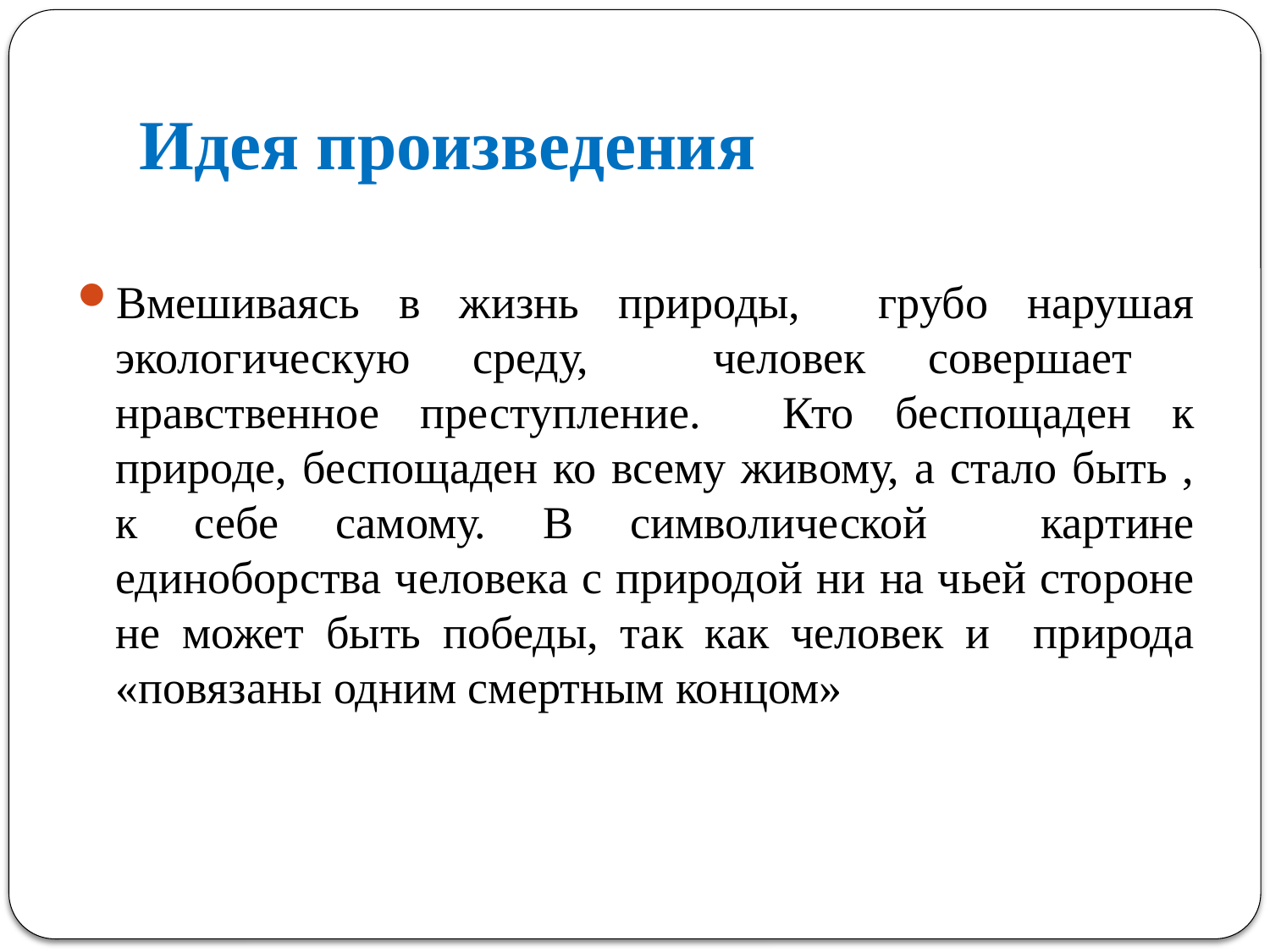

# Идея произведения
Вмешиваясь в жизнь природы,  грубо нарушая экологическую среду,  человек совершает  нравственное преступление.  Кто беспощаден к природе, беспощаден ко всему живому, а стало быть , к себе самому. В символической  картине единоборства человека с природой ни на чьей стороне не может быть победы, так как человек и  природа «повязаны одним смертным концом»